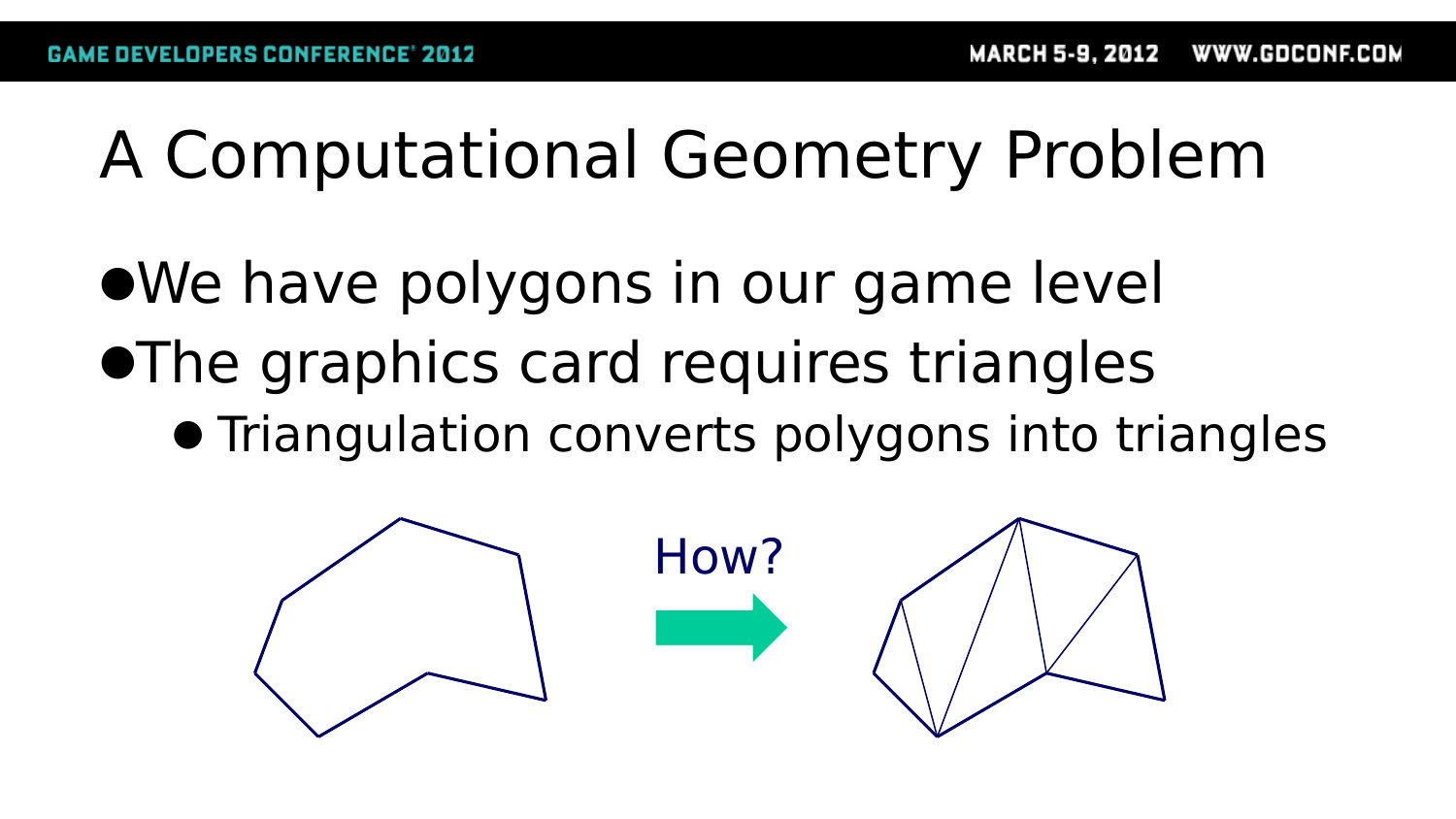

# A Computational Geometry Problem
We have polygons in our game level
The graphics card requires triangles
Triangulation converts polygons into triangles
How?